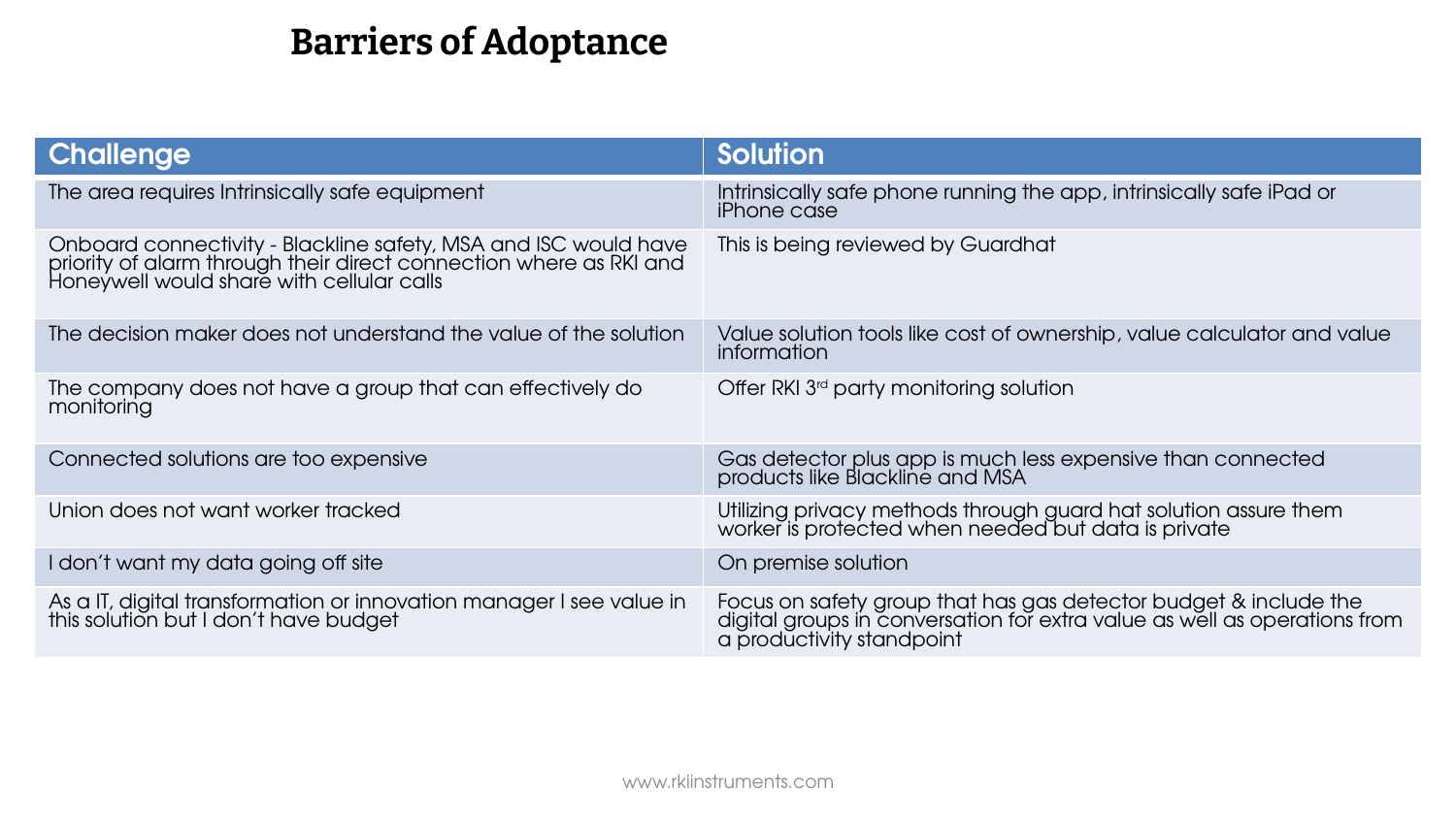

# Barriers of Adoptance
| Challenge | Solution |
| --- | --- |
| The area requires Intrinsically safe equipment | Intrinsically safe phone running the app, intrinsically safe iPad or iPhone case |
| Onboard connectivity - Blackline safety, MSA and ISC would have priority of alarm through their direct connection where as RKI and Honeywell would share with cellular calls | This is being reviewed by Guardhat |
| The decision maker does not understand the value of the solution | Value solution tools like cost of ownership, value calculator and value information |
| The company does not have a group that can effectively do monitoring | Offer RKI 3rd party monitoring solution |
| Connected solutions are too expensive | Gas detector plus app is much less expensive than connected products like Blackline and MSA |
| Union does not want worker tracked | Utilizing privacy methods through guard hat solution assure them worker is protected when needed but data is private |
| I don’t want my data going off site | On premise solution |
| As a IT, digital transformation or innovation manager I see value in this solution but I don’t have budget | Focus on safety group that has gas detector budget & include the digital groups in conversation for extra value as well as operations from a productivity standpoint |
www.rkiinstruments.com